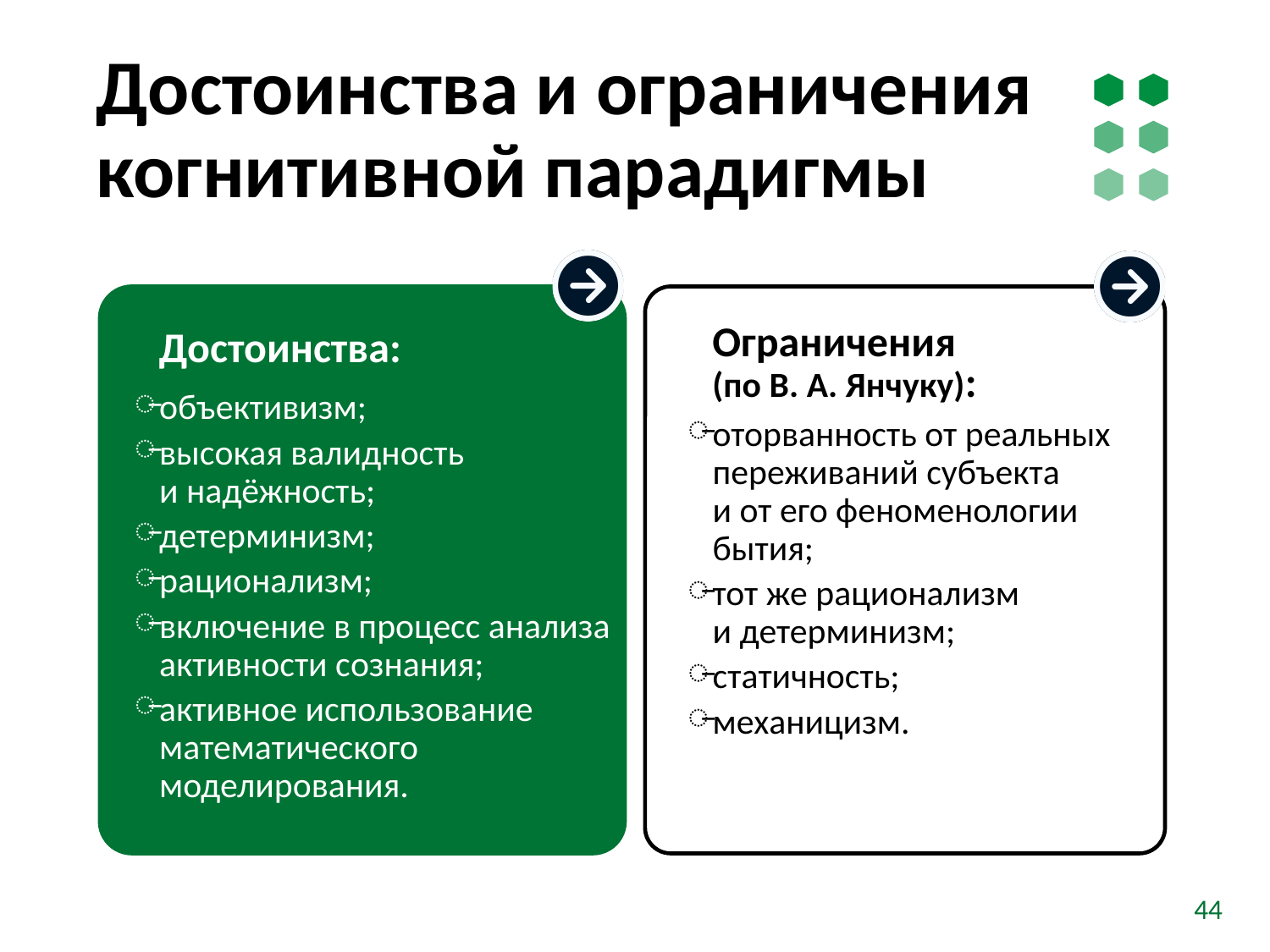

# Достоинства и ограничения когнитивной парадигмы

Достоинства:
объективизм;
высокая валидность
и надёжность;
детерминизм;
рационализм;
включение в процесс анализа активности сознания;
активное использование математического моделирования.
Ограничения
(по В. А. Янчуку):
оторванность от реальных переживаний субъекта
и от его феноменологии бытия;
тот же рационализм
и детерминизм;
статичность;
механицизм.
44